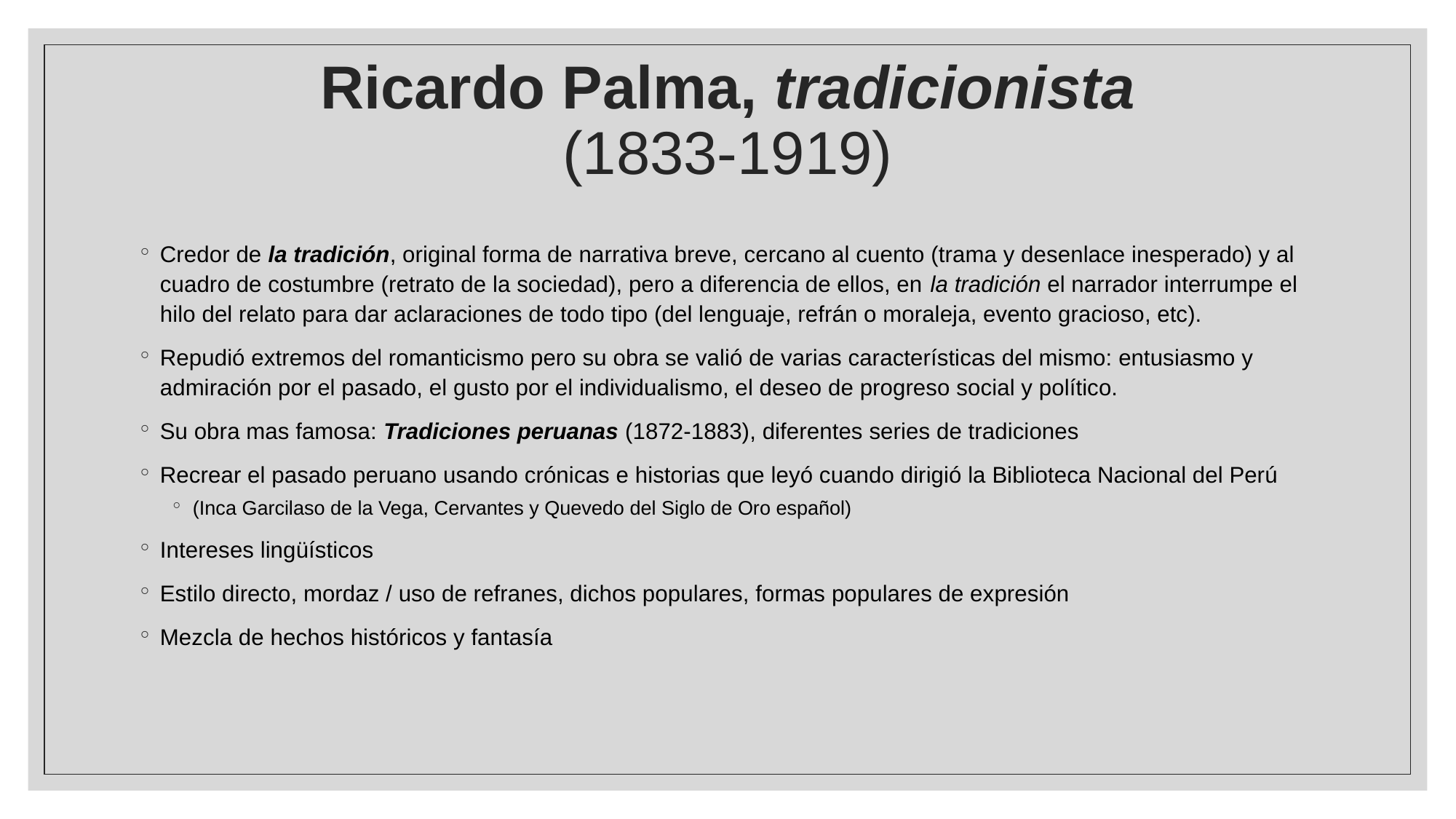

# Ricardo Palma, tradicionista (1833-1919)
Credor de la tradición, original forma de narrativa breve, cercano al cuento (trama y desenlace inesperado) y al cuadro de costumbre (retrato de la sociedad), pero a diferencia de ellos, en la tradición el narrador interrumpe el hilo del relato para dar aclaraciones de todo tipo (del lenguaje, refrán o moraleja, evento gracioso, etc).
Repudió extremos del romanticismo pero su obra se valió de varias características del mismo: entusiasmo y admiración por el pasado, el gusto por el individualismo, el deseo de progreso social y político.
Su obra mas famosa: Tradiciones peruanas (1872-1883), diferentes series de tradiciones
Recrear el pasado peruano usando crónicas e historias que leyó cuando dirigió la Biblioteca Nacional del Perú
(Inca Garcilaso de la Vega, Cervantes y Quevedo del Siglo de Oro español)
Intereses lingüísticos
Estilo directo, mordaz / uso de refranes, dichos populares, formas populares de expresión
Mezcla de hechos históricos y fantasía